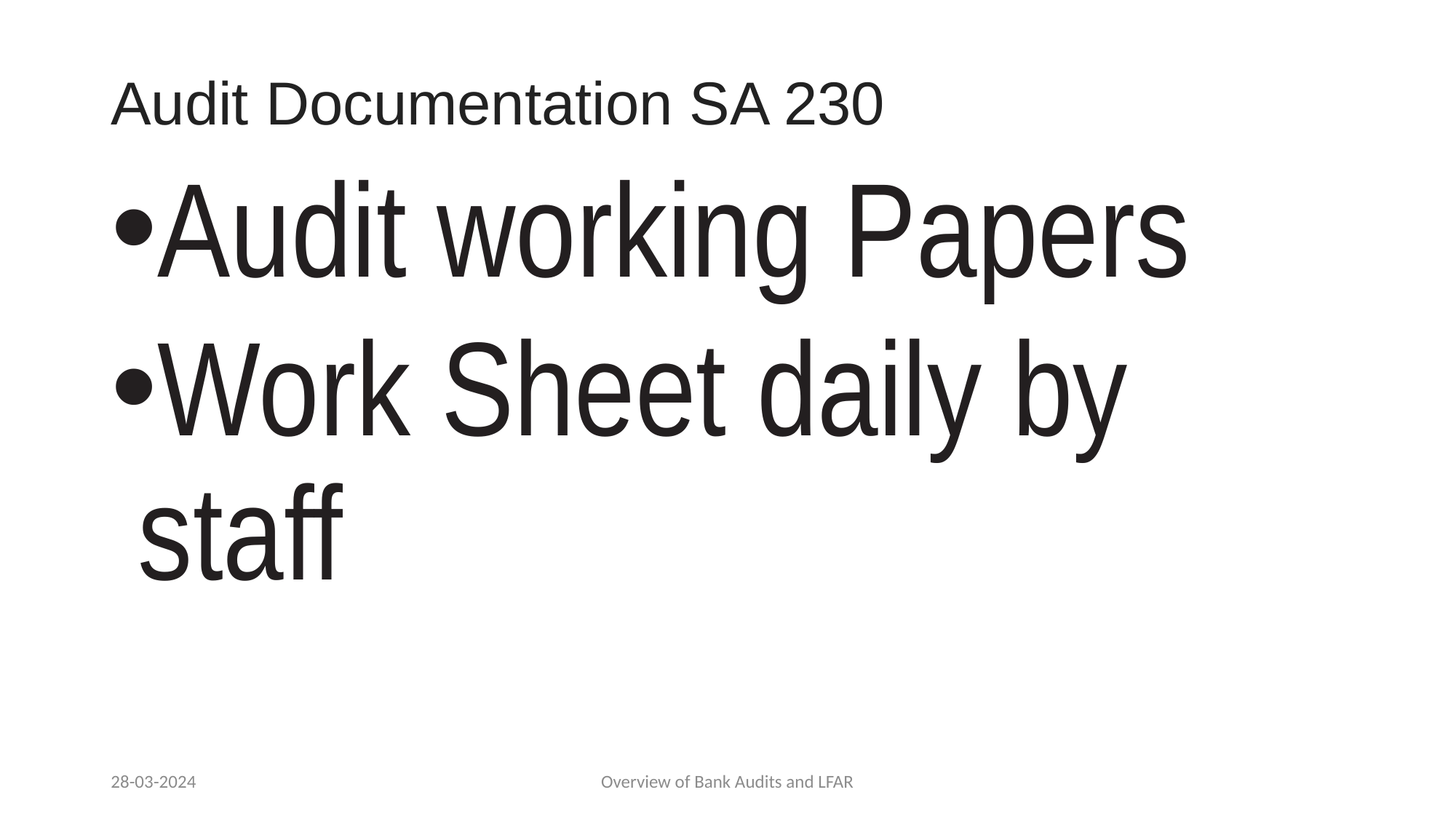

# Audit Documentation SA 230
Audit working Papers
Work Sheet daily by staff

28-03-2024
Overview of Bank Audits and LFAR
8